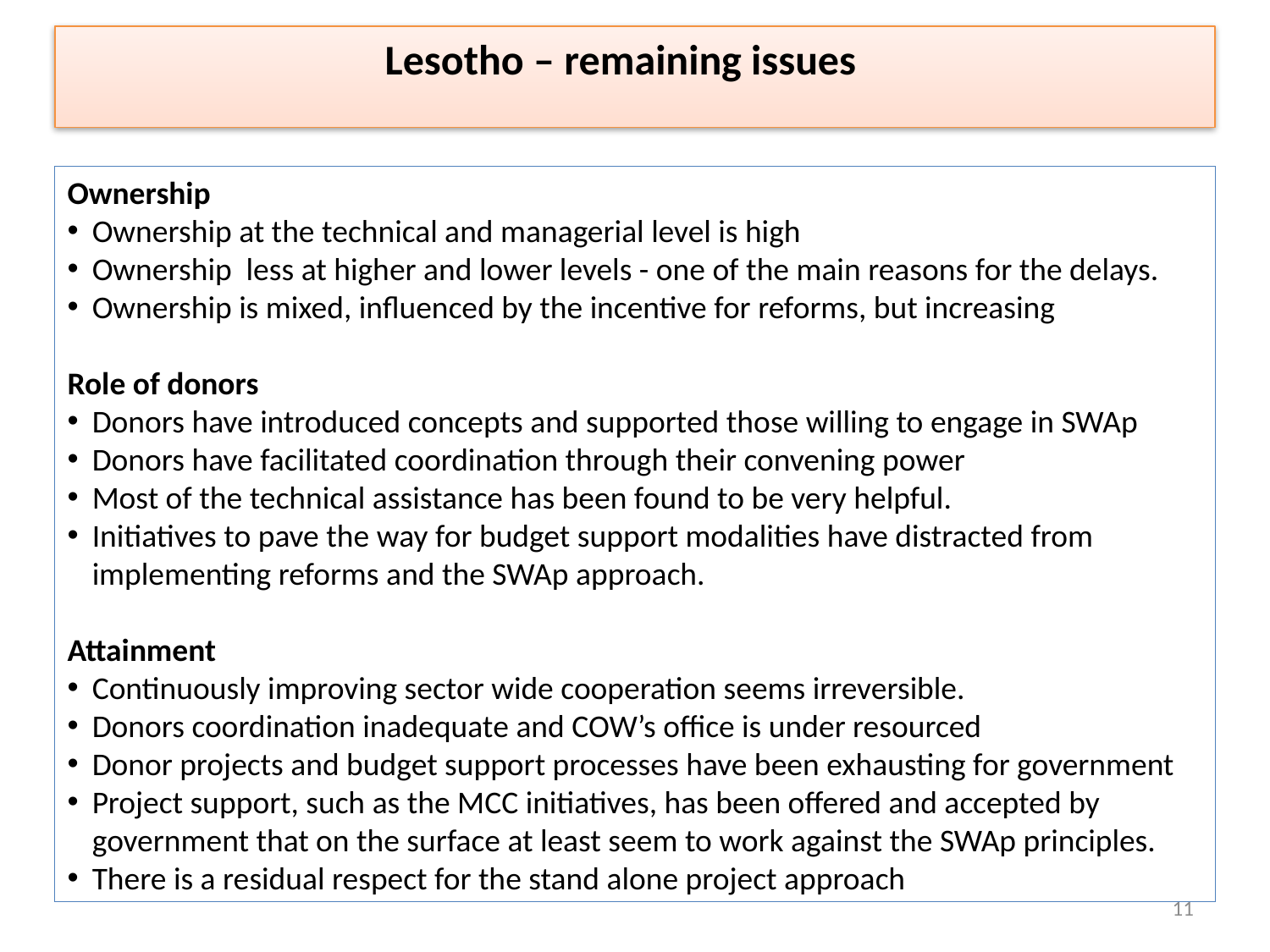

Lesotho – remaining issues

Ownership
Ownership at the technical and managerial level is high
Ownership  less at higher and lower levels - one of the main reasons for the delays.
Ownership is mixed, influenced by the incentive for reforms, but increasing

Role of donors
Donors have introduced concepts and supported those willing to engage in SWAp
Donors have facilitated coordination through their convening power
Most of the technical assistance has been found to be very helpful.
Initiatives to pave the way for budget support modalities have distracted from implementing reforms and the SWAp approach.

Attainment
Continuously improving sector wide cooperation seems irreversible.
Donors coordination inadequate and COW’s office is under resourced
Donor projects and budget support processes have been exhausting for government
Project support, such as the MCC initiatives, has been offered and accepted by government that on the surface at least seem to work against the SWAp principles.
There is a residual respect for the stand alone project approach
11